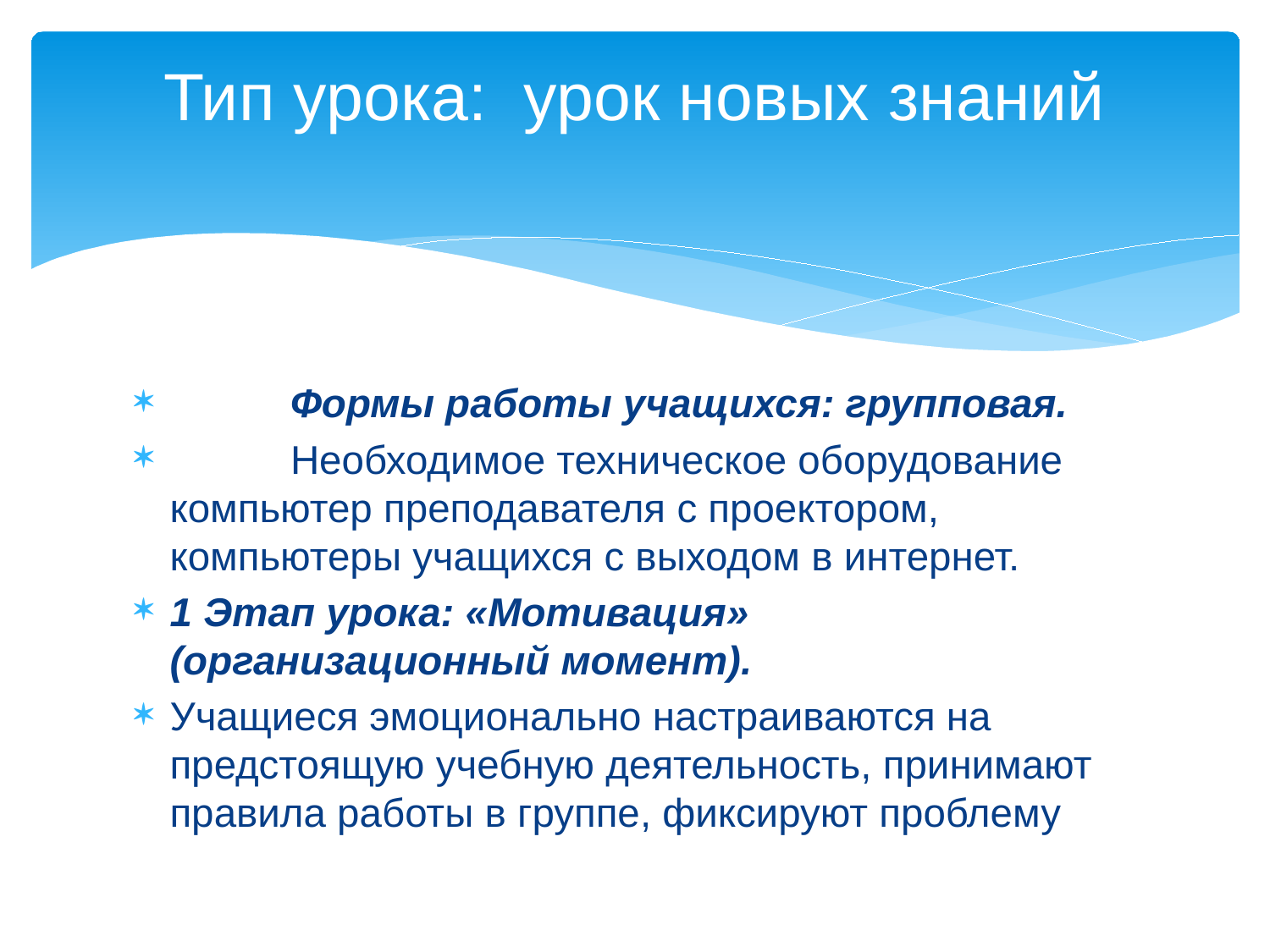

# Тип урока:  урок новых знаний
	Формы работы учащихся: групповая.
	Необходимое техническое оборудование компьютер преподавателя с проектором, компьютеры учащихся с выходом в интернет.
1 Этап урока: «Мотивация» (организационный момент).
Учащиеся эмоционально настраиваются на предстоящую учебную деятельность, принимают правила работы в группе, фиксируют проблему